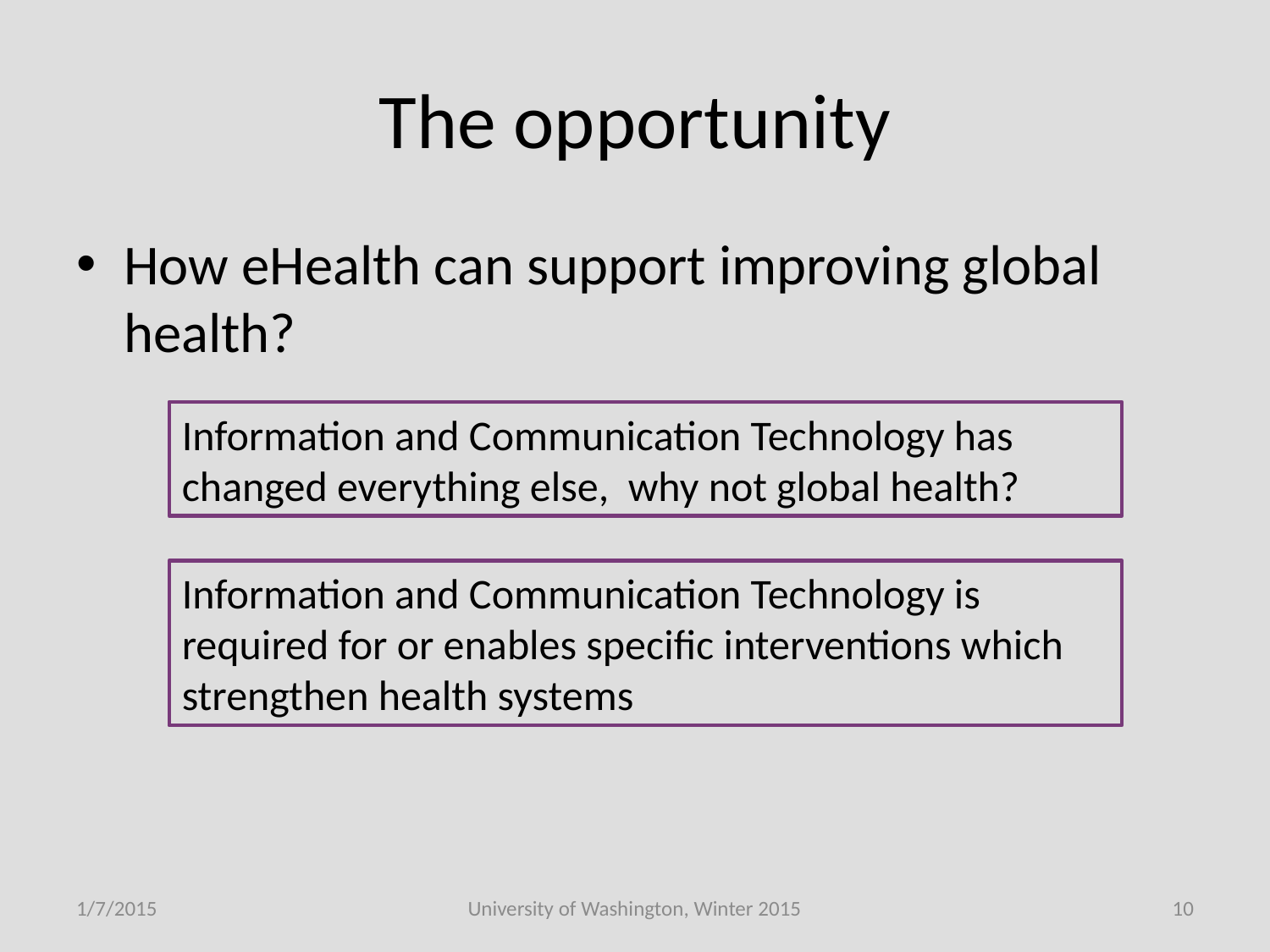

# The opportunity
How eHealth can support improving global health?
Information and Communication Technology has changed everything else,  why not global health?
Information and Communication Technology is required for or enables specific interventions which strengthen health systems
1/7/2015
University of Washington, Winter 2015
10